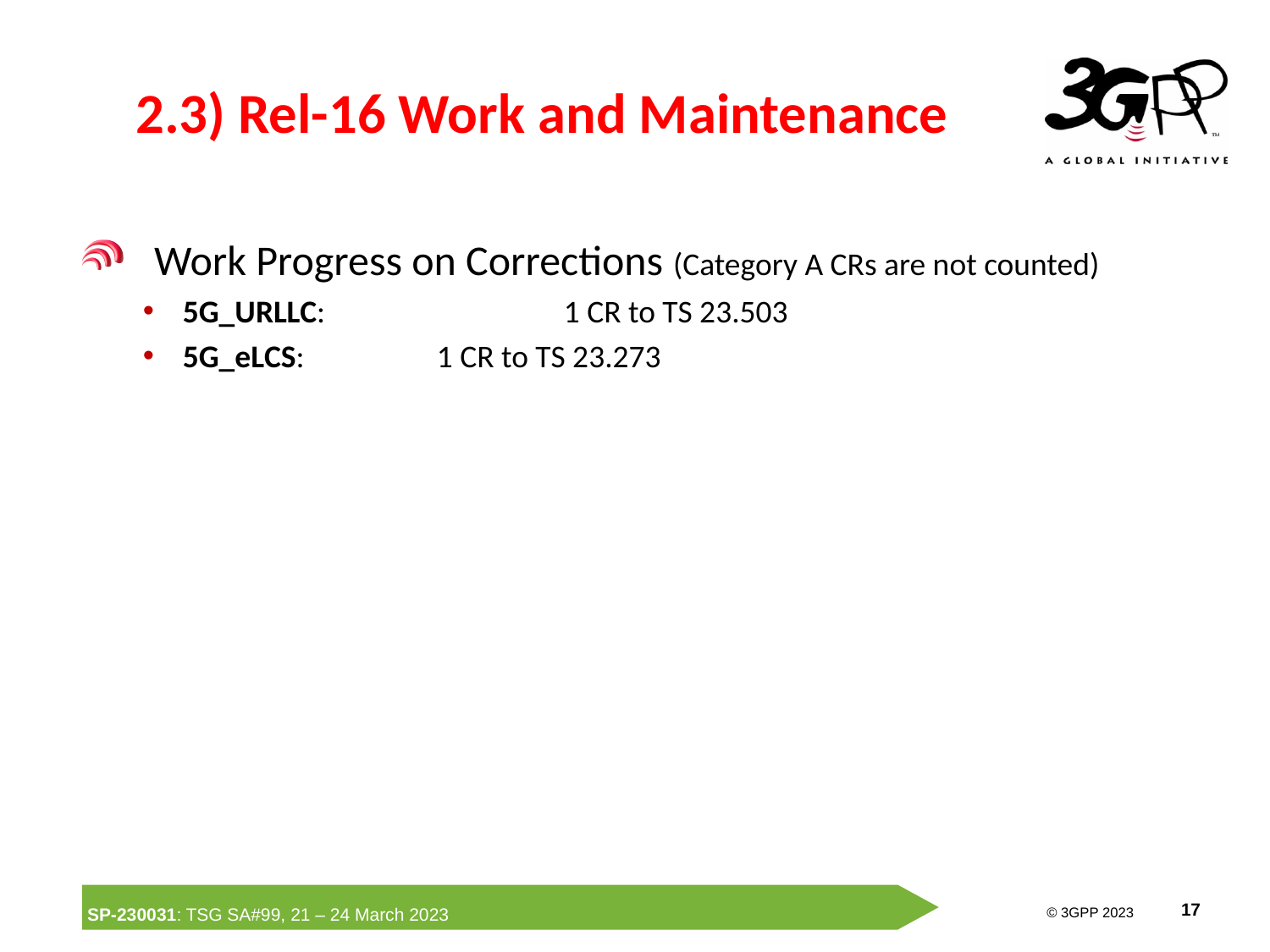

# 2.3) Rel-16 Work and Maintenance
 Work Progress on Corrections (Category A CRs are not counted)
5G_URLLC:		1 CR to TS 23.503
5G_eLCS:		1 CR to TS 23.273